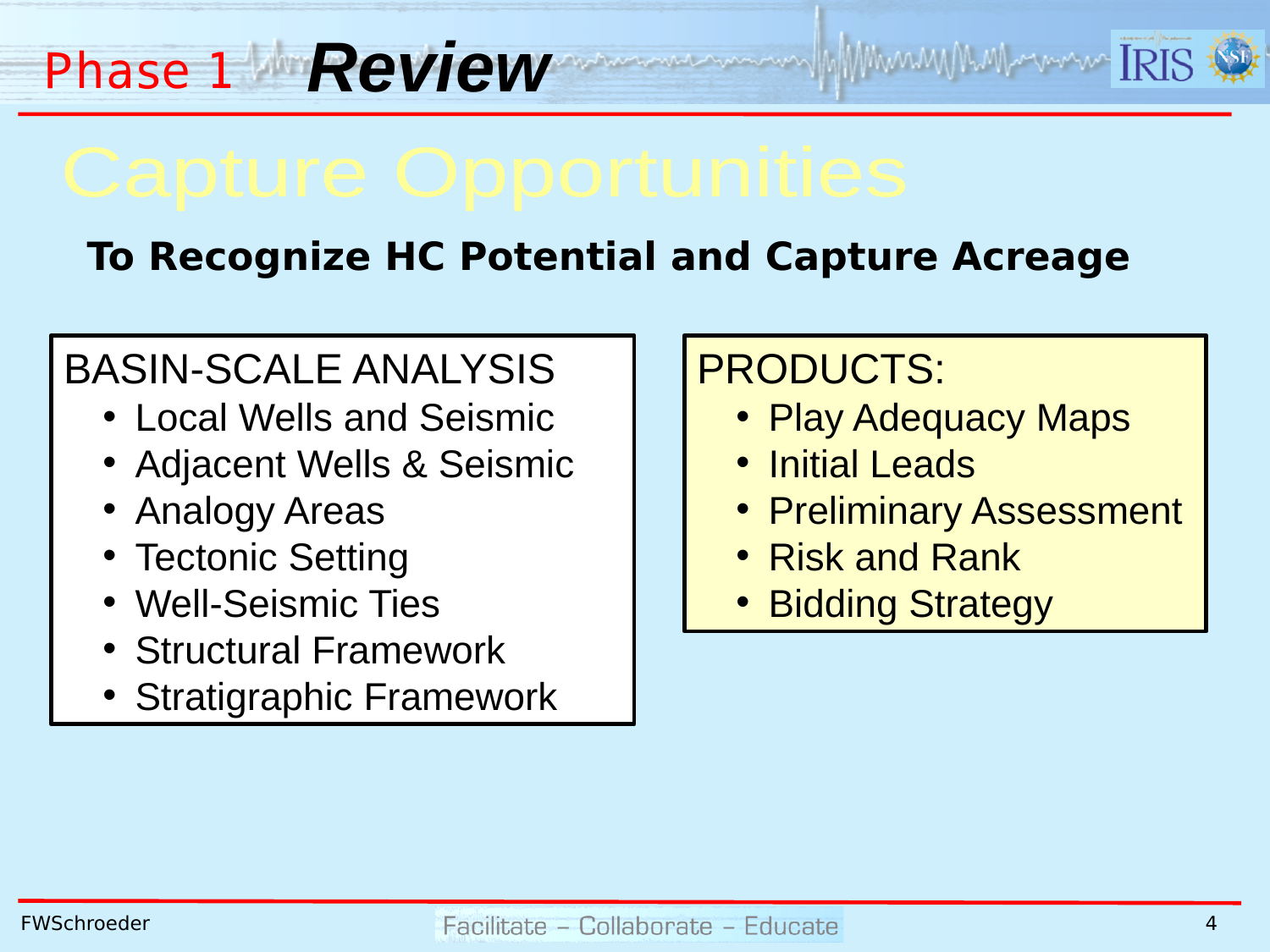

Review
# Phase 1
Capture Opportunities
To Recognize HC Potential and Capture Acreage
BASIN-SCALE ANALYSIS
Local Wells and Seismic
Adjacent Wells & Seismic
Analogy Areas
Tectonic Setting
Well-Seismic Ties
Structural Framework
Stratigraphic Framework
PRODUCTS:
Play Adequacy Maps
Initial Leads
Preliminary Assessment
Risk and Rank
Bidding Strategy